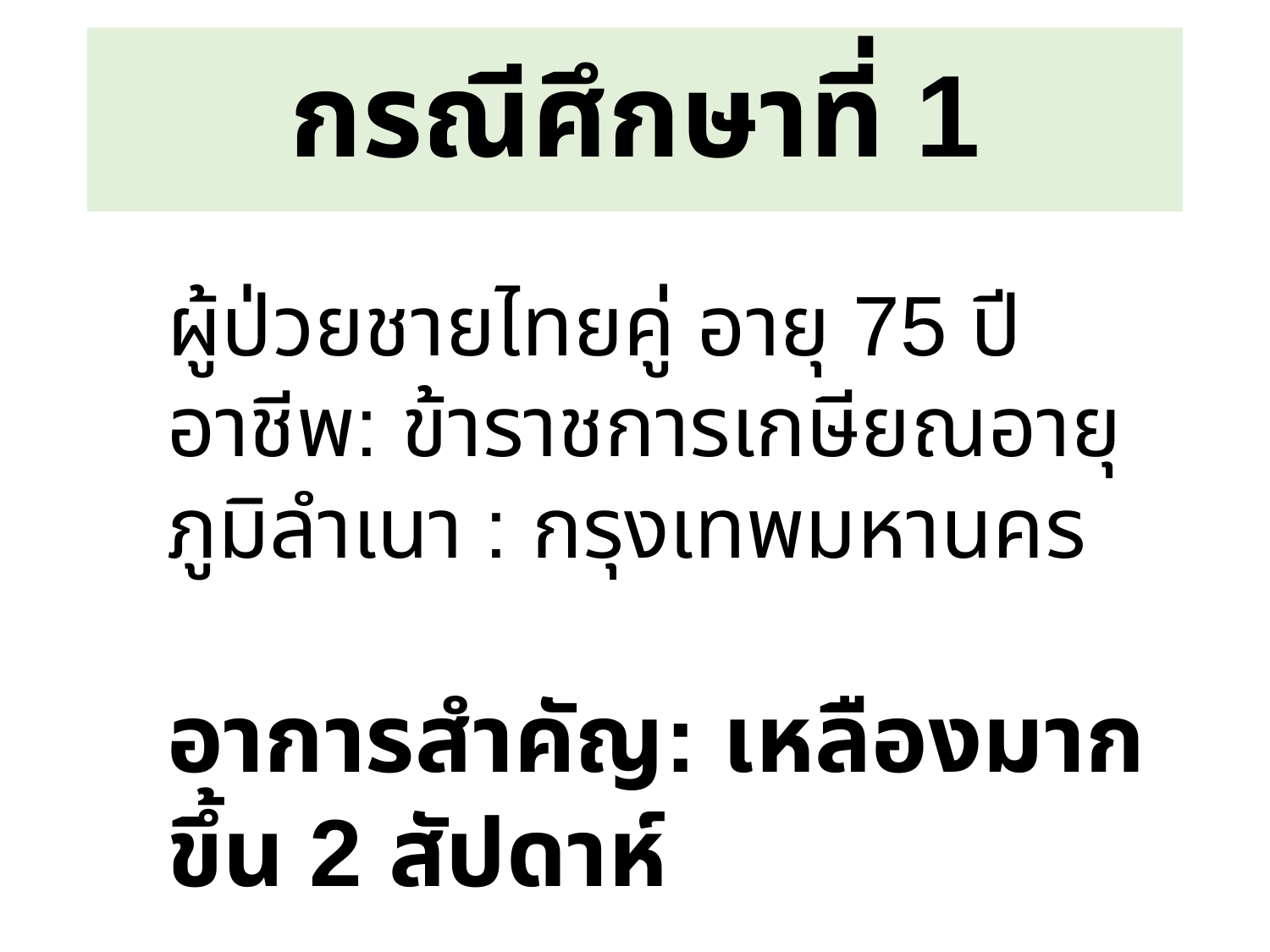

# กรณีศึกษาที่ 1
ผู้ป่วยชายไทยคู่ อายุ 75 ปี
อาชีพ: ข้าราชการเกษียณอายุ
ภูมิลำเนา : กรุงเทพมหานคร

อาการสำคัญ: เหลืองมากขึ้น 2 สัปดาห์